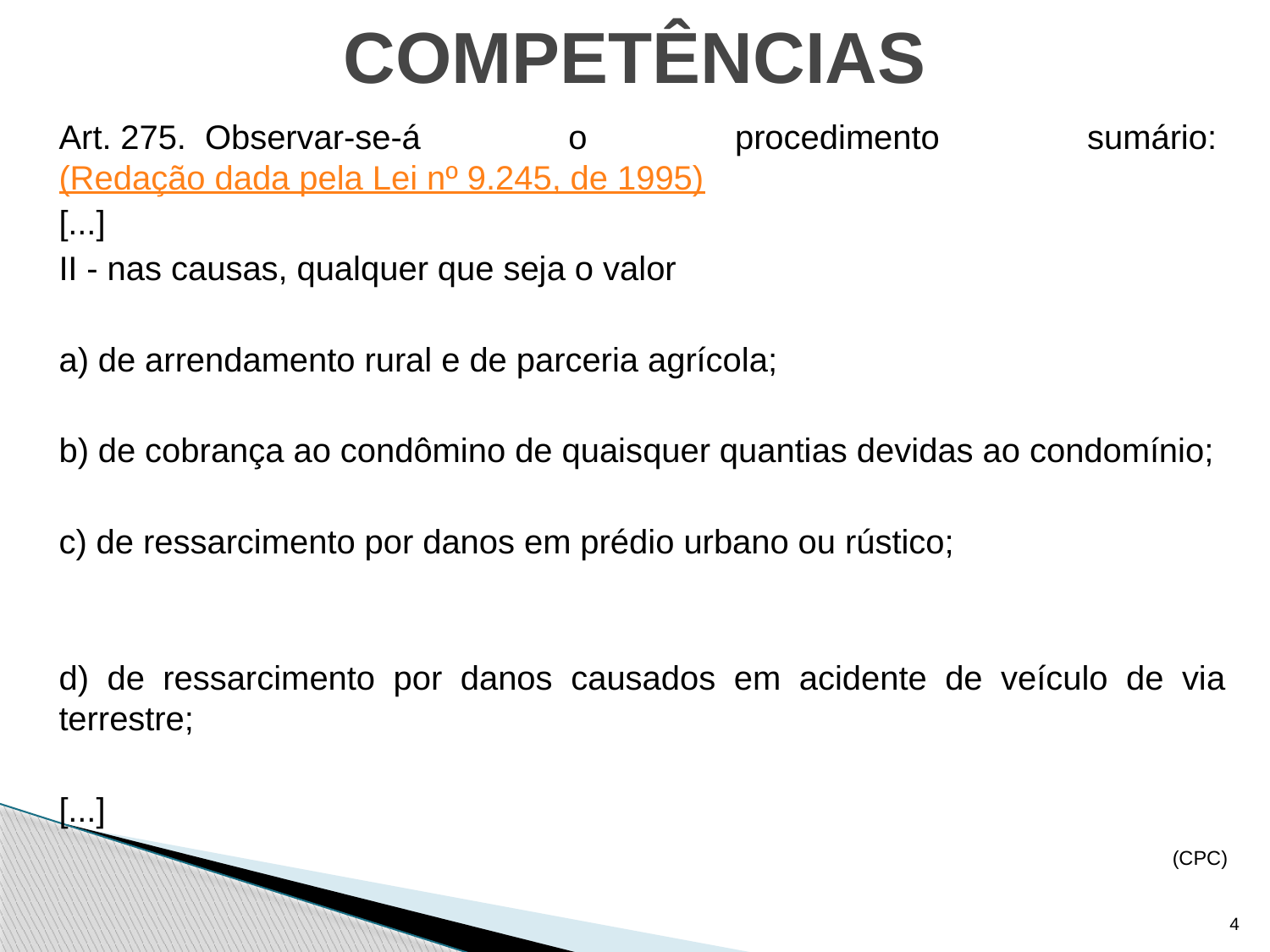

# COMPETÊNCIAS
	Art. 275.  Observar-se-á o procedimento sumário: (Redação dada pela Lei nº 9.245, de 1995)
	[...]
	II - nas causas, qualquer que seja o valor

	a) de arrendamento rural e de parceria agrícola;

	b) de cobrança ao condômino de quaisquer quantias devidas ao condomínio;

	c) de ressarcimento por danos em prédio urbano ou rústico;

	d) de ressarcimento por danos causados em acidente de veículo de via terrestre;

	[...]
(CPC)
4